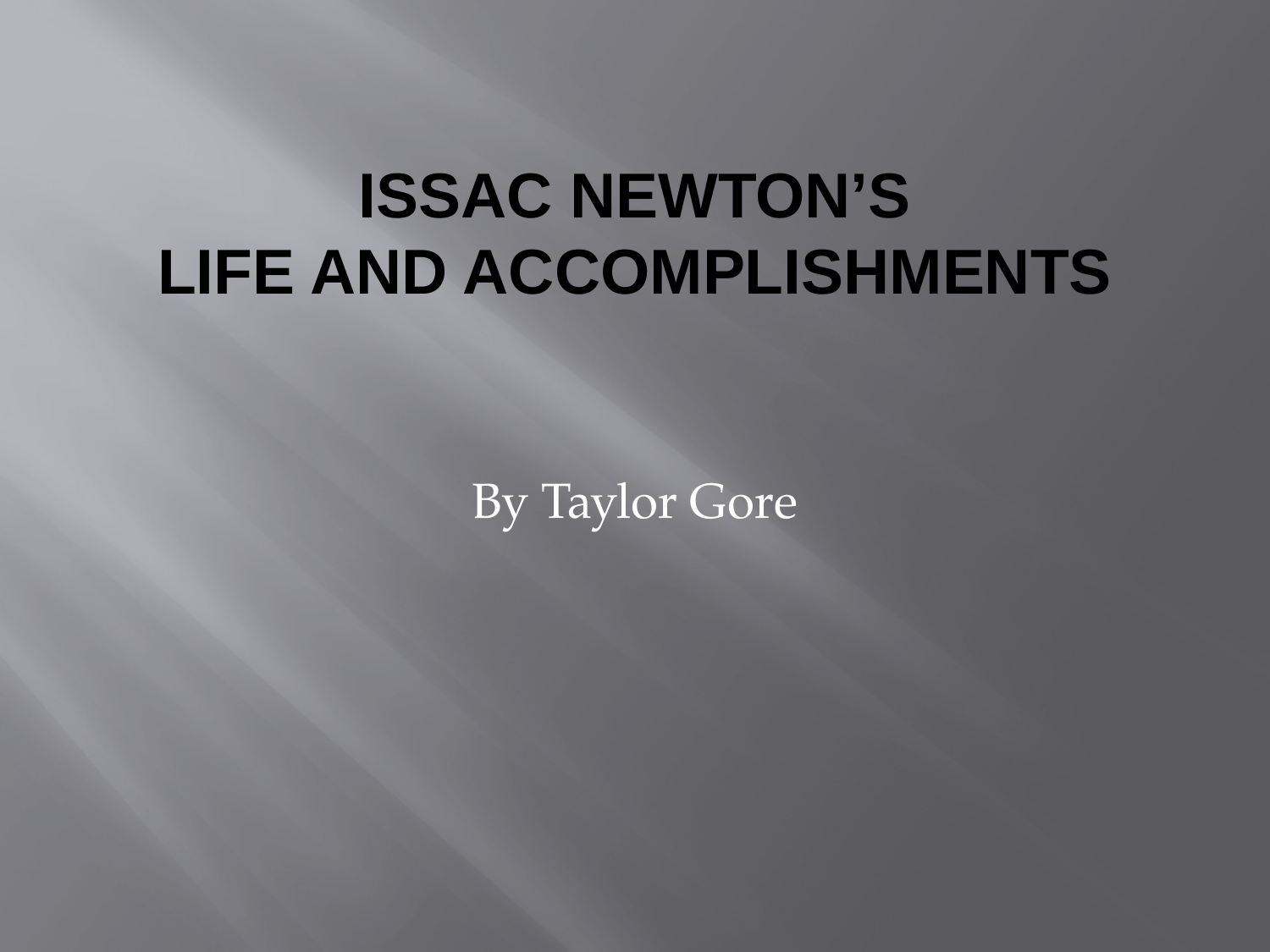

# ISSAC NEWTON’S LIFE AND ACCOMPLISHMENTS
By Taylor Gore